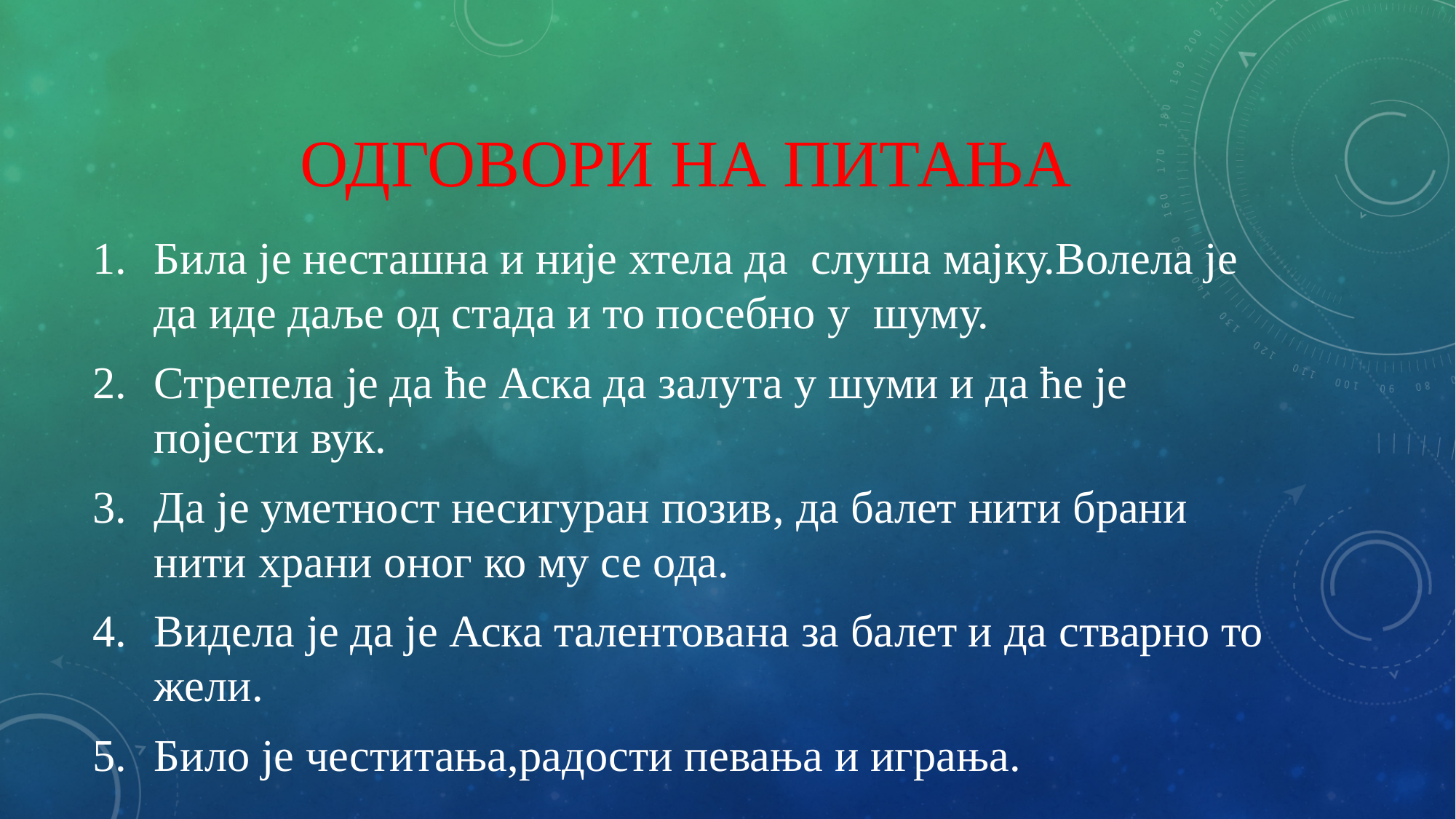

# Одговори на питања
Била је несташна и није хтела да  слуша мајку.Волела је да иде даље од стада и то посебно у  шуму.
Стрепела је да ће Аска да залута у шуми и да ће је појести вук.
Да је уметност несигуран позив, да балет нити брани нити храни оног ко му се ода.
Видела је да је Аска талентована за балет и да стварно то жели.
Било је честитања,радости певања и играња.